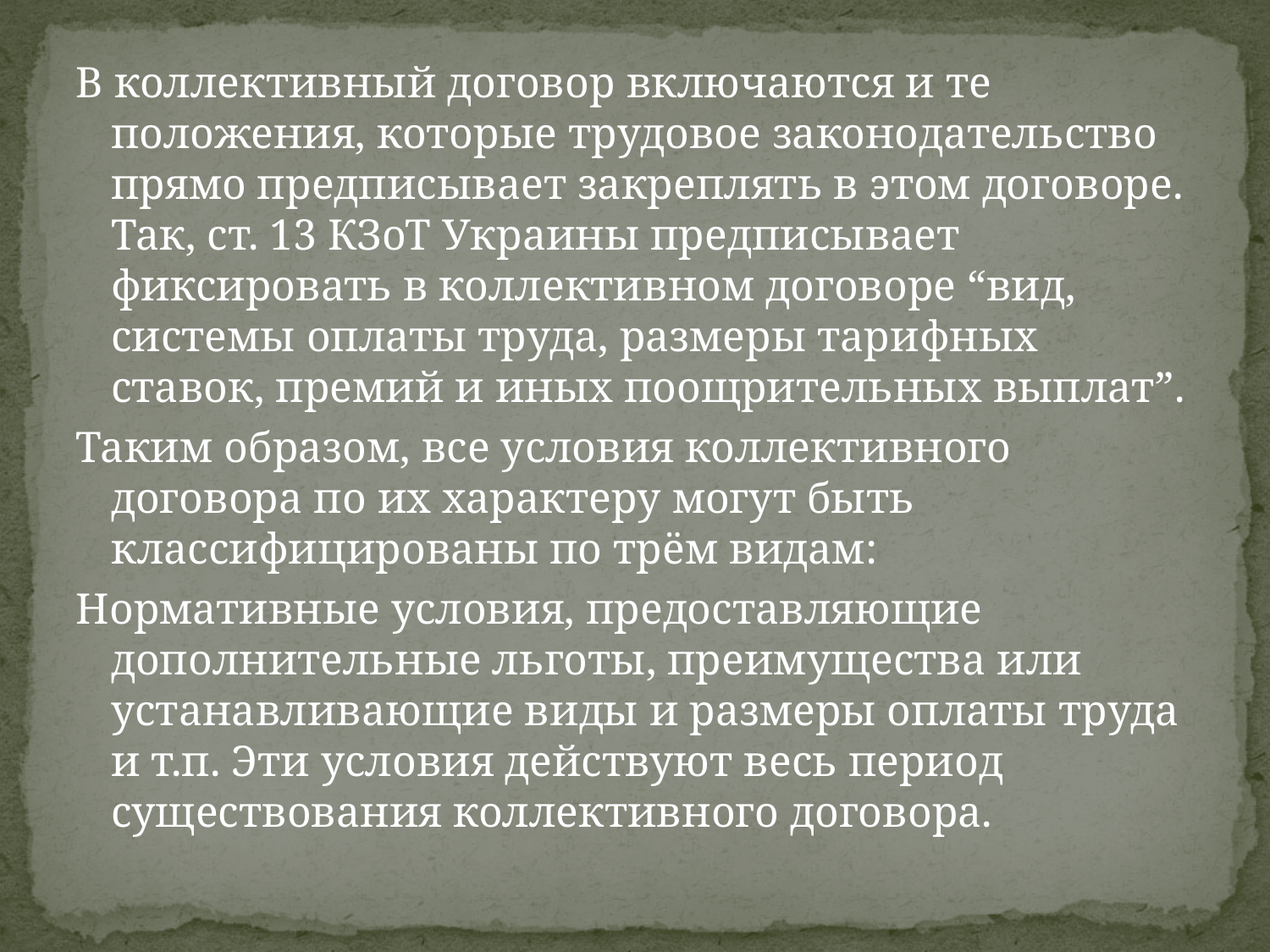

В коллективный договор включаются и те положения, которые трудовое законодательство прямо предписывает закреплять в этом договоре. Так, ст. 13 КЗоТ Украины предписывает фиксировать в коллективном договоре “вид, системы оплаты труда, размеры тарифных ставок, премий и иных поощрительных выплат”.
Таким образом, все условия коллективного договора по их характеру могут быть классифицированы по трём видам:
Нормативные условия, предоставляющие дополнительные льготы, преимущества или устанавливающие виды и размеры оплаты труда и т.п. Эти условия действуют весь период существования коллективного договора.